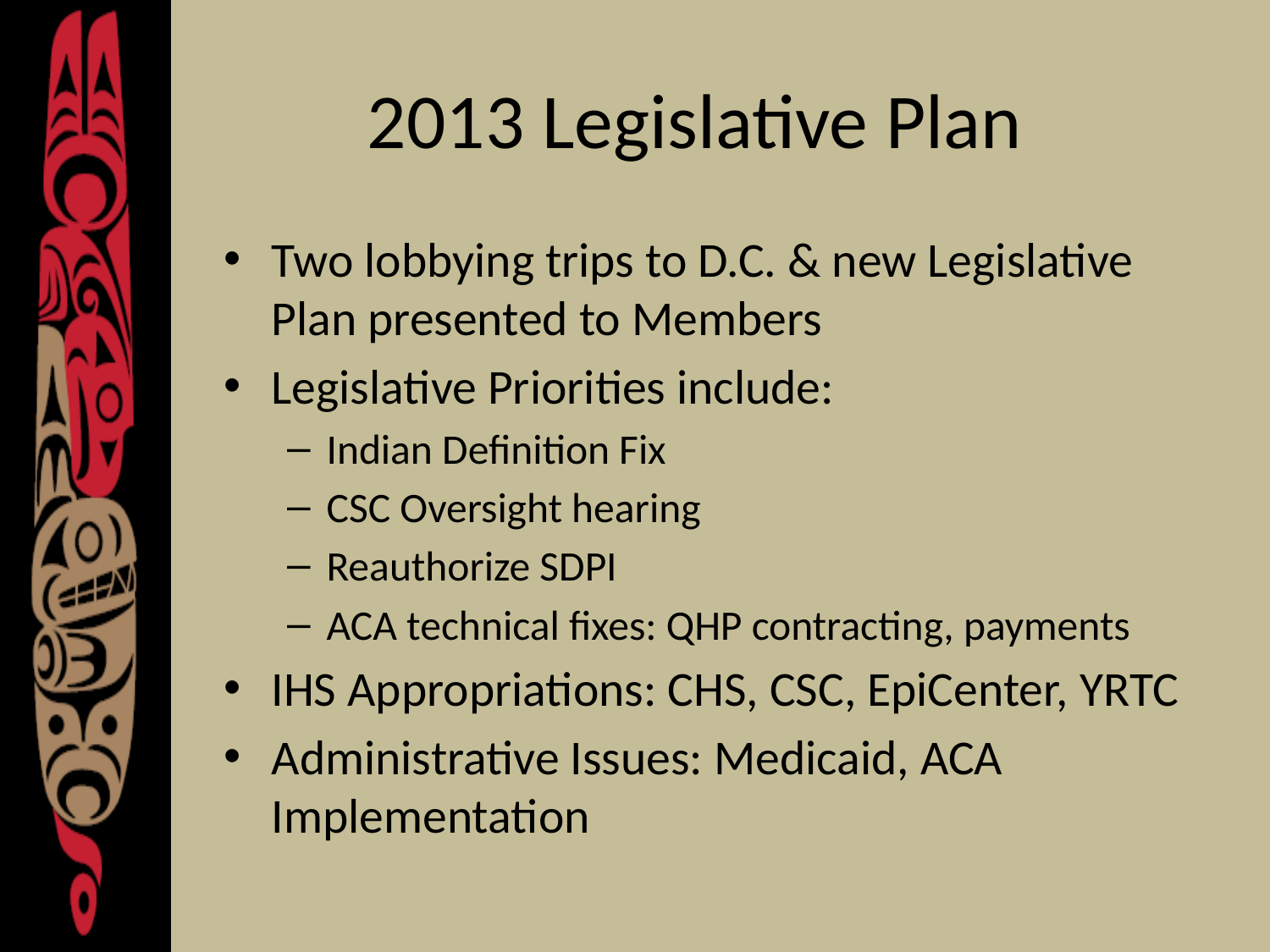

# 2013 Legislative Plan
Two lobbying trips to D.C. & new Legislative Plan presented to Members
Legislative Priorities include:
Indian Definition Fix
CSC Oversight hearing
Reauthorize SDPI
ACA technical fixes: QHP contracting, payments
IHS Appropriations: CHS, CSC, EpiCenter, YRTC
Administrative Issues: Medicaid, ACA Implementation